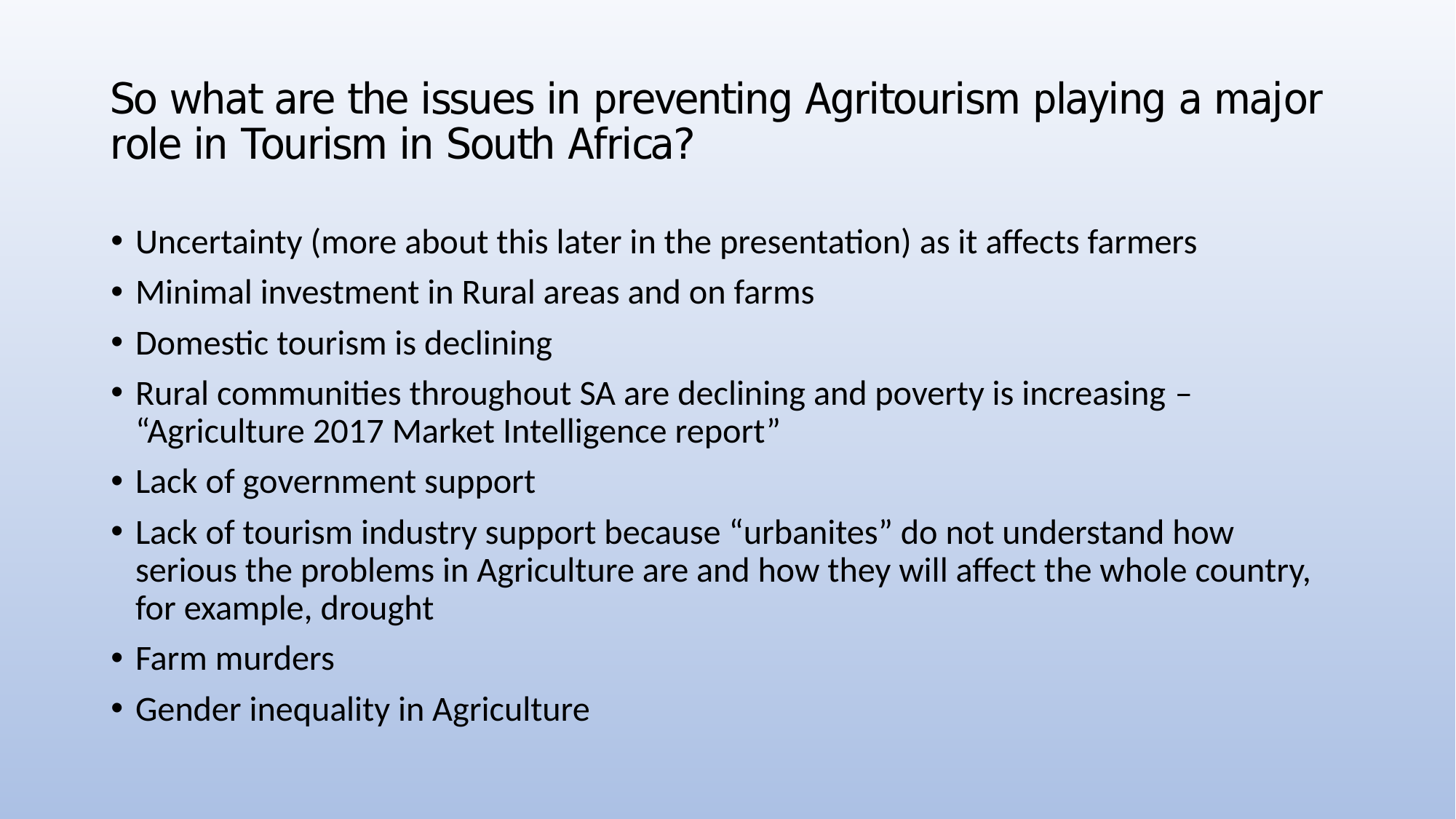

# So what are the issues in preventing Agritourism playing a major role in Tourism in South Africa?
Uncertainty (more about this later in the presentation) as it affects farmers
Minimal investment in Rural areas and on farms
Domestic tourism is declining
Rural communities throughout SA are declining and poverty is increasing – “Agriculture 2017 Market Intelligence report”
Lack of government support
Lack of tourism industry support because “urbanites” do not understand how serious the problems in Agriculture are and how they will affect the whole country, for example, drought
Farm murders
Gender inequality in Agriculture